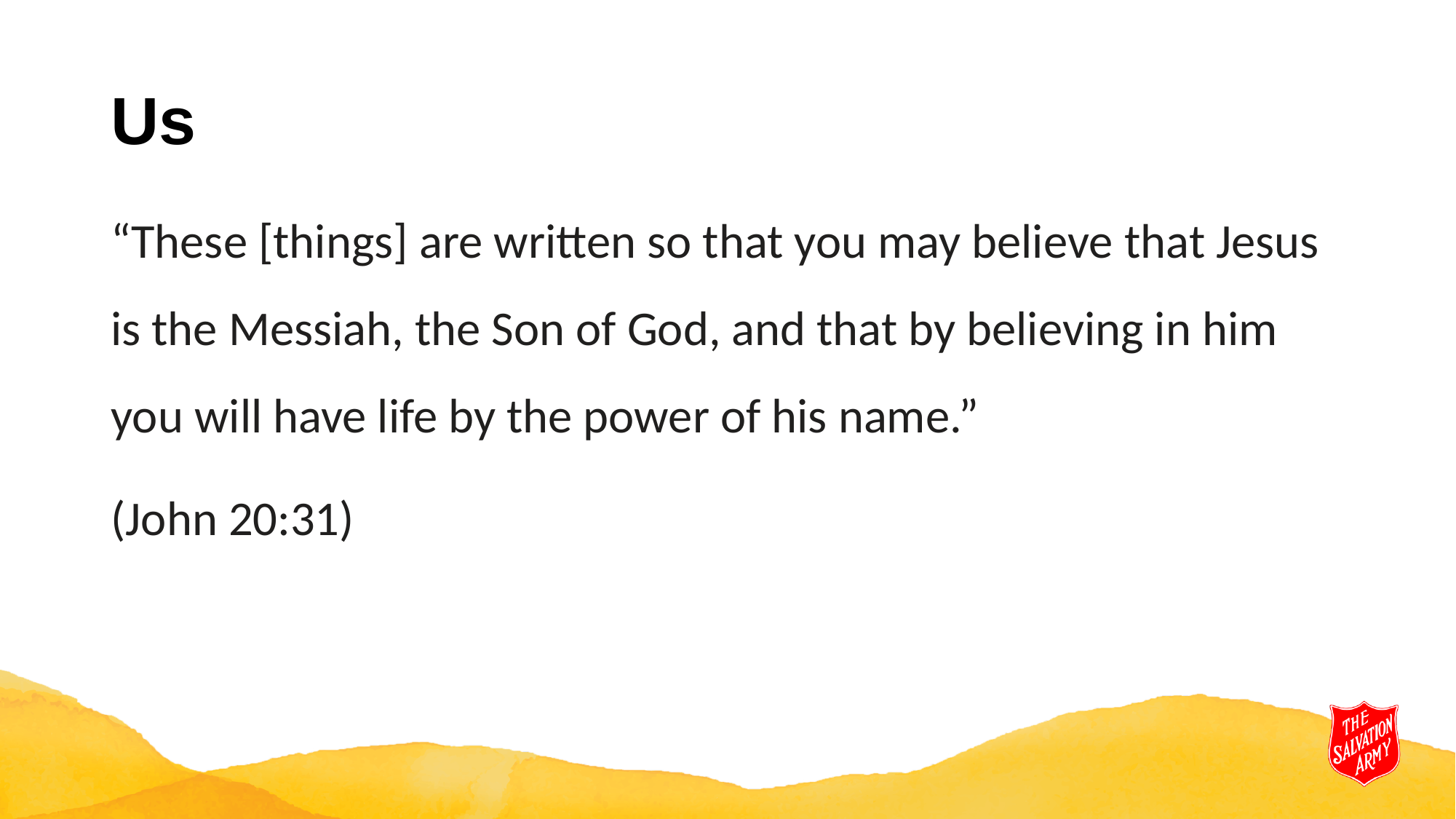

# Us
“These [things] are written so that you may believe that Jesus is the Messiah, the Son of God, and that by believing in him you will have life by the power of his name.”
(John 20:31)